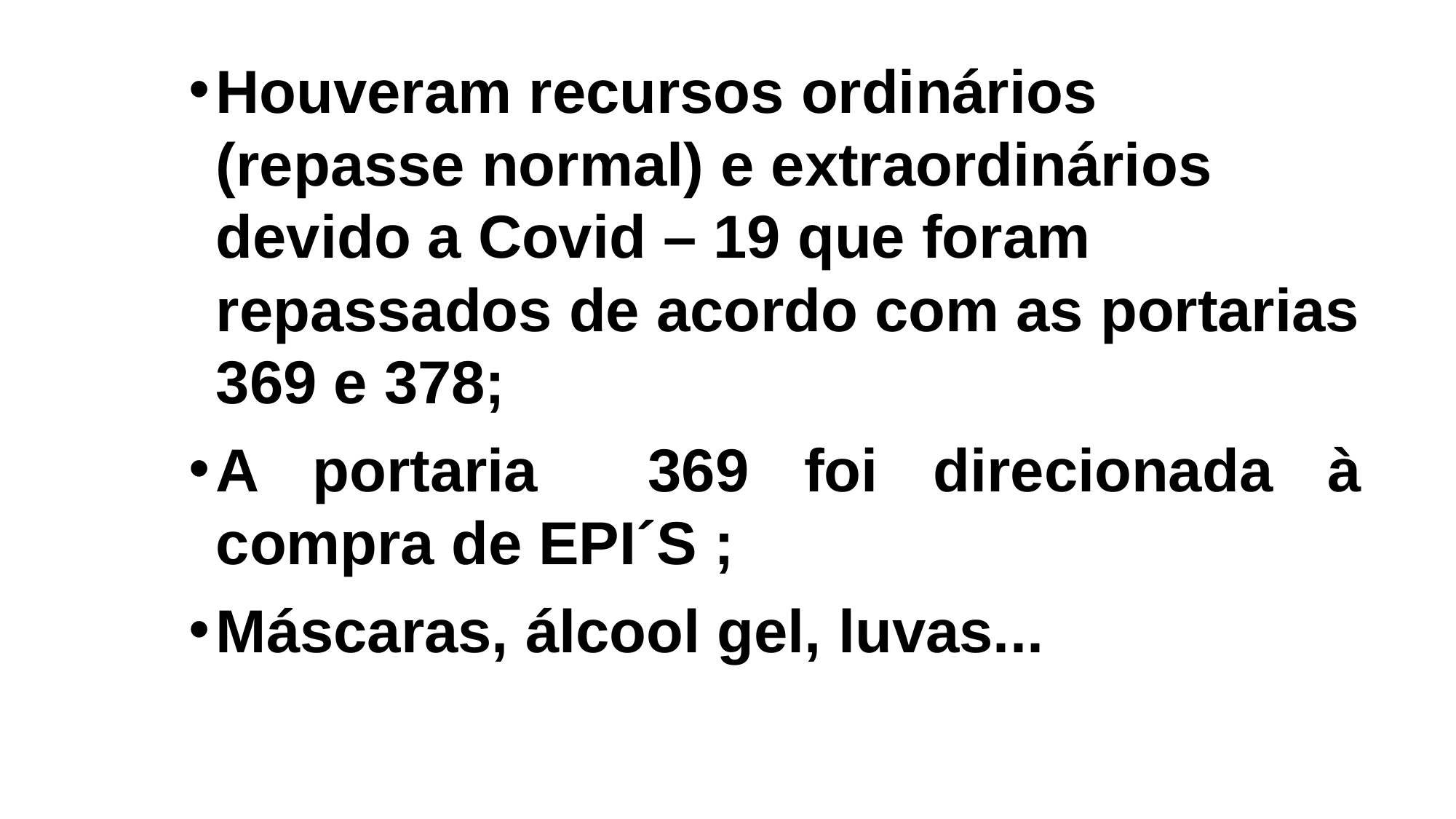

Houveram recursos ordinários (repasse normal) e extraordinários devido a Covid – 19 que foram repassados de acordo com as portarias 369 e 378;
A portaria  369 foi direcionada à compra de EPI´S ;
Máscaras, álcool gel, luvas...